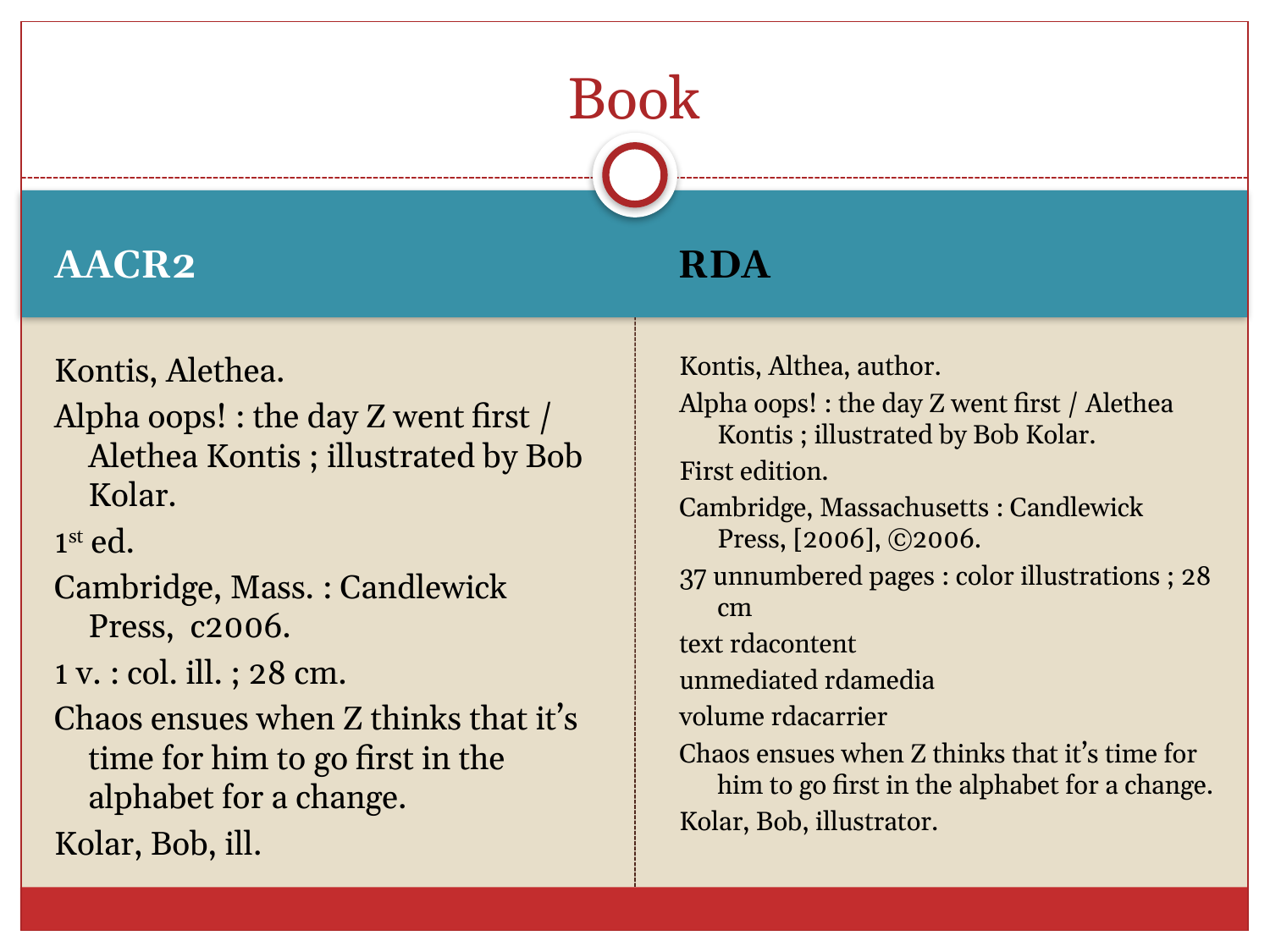

# Book
AACR2
RDA
Kontis, Alethea.
Alpha oops! : the day Z went first / Alethea Kontis ; illustrated by Bob Kolar.
1st ed.
Cambridge, Mass. : Candlewick Press,  c2006.
1 v. : col. ill. ; 28 cm.
Chaos ensues when Z thinks that it’s time for him to go first in the alphabet for a change.
Kolar, Bob, ill.

Kontis, Althea, author.
Alpha oops! : the day Z went first / Alethea Kontis ; illustrated by Bob Kolar.
First edition.
Cambridge, Massachusetts : Candlewick Press, [2006], ©2006.
37 unnumbered pages : color illustrations ; 28 cm
text rdacontent
unmediated rdamedia
volume rdacarrier
Chaos ensues when Z thinks that it’s time for him to go first in the alphabet for a change.
Kolar, Bob, illustrator.